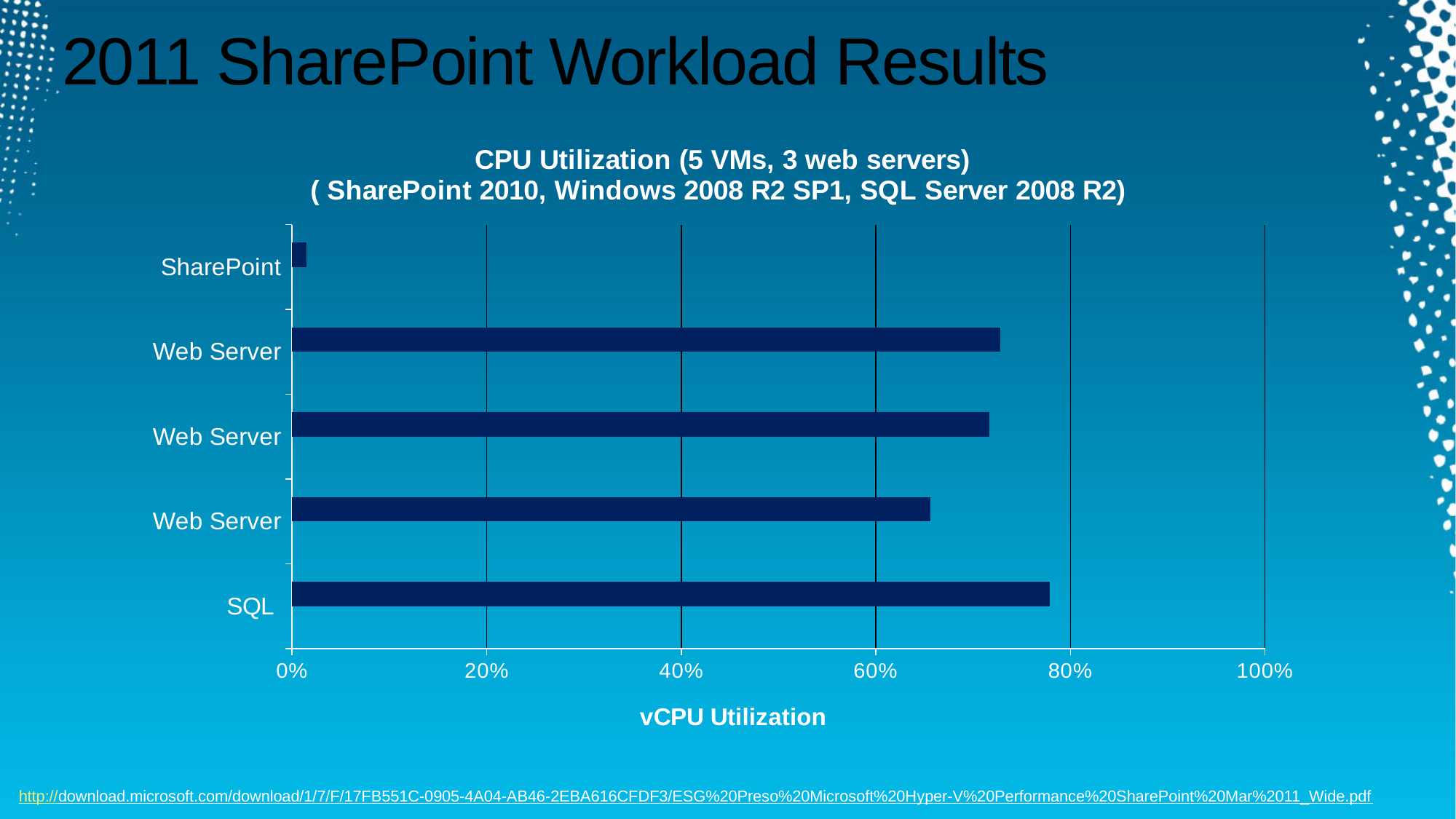

# 2011 SharePoint Workload Results

### Chart:  CPU Utilization (5 VMs, 3 web servers)
( SharePoint 2010, Windows 2008 R2 SP1, SQL Server 2008 R2)

| Category |  |  |
|---|---|---|
| SQL  | None | 0.779000000000001 |
| Web Server | None | 0.656000000000001 |
| Web Server | None | 0.717000000000001 |
| Web Server | None | 0.728000000000001 |
| SharePoint | None | 0.0148 |
http://download.microsoft.com/download/1/7/F/17FB551C-0905-4A04-AB46-2EBA616CFDF3/ESG%20Preso%20Microsoft%20Hyper-V%20Performance%20SharePoint%20Mar%2011_Wide.pdf